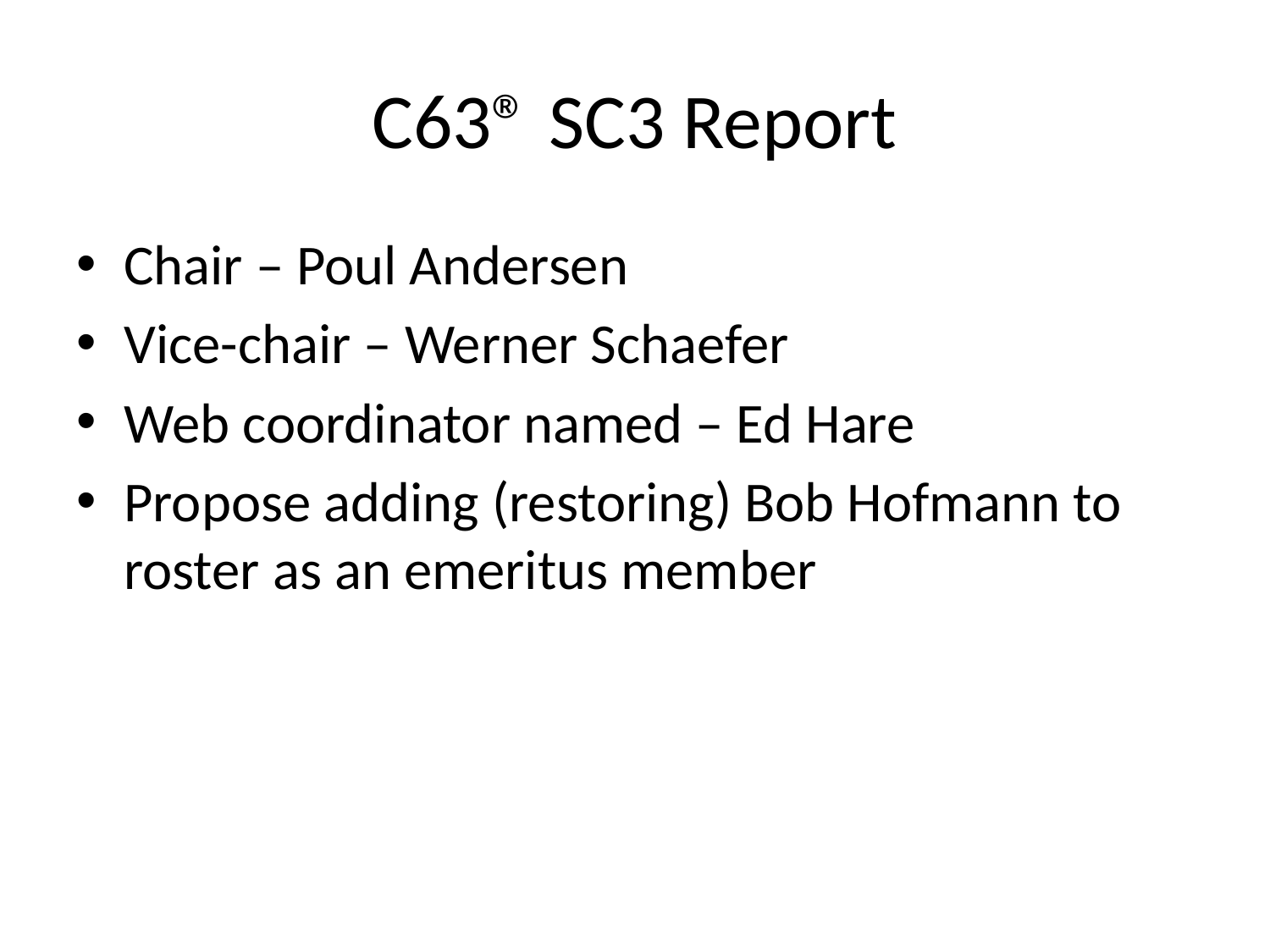

# C63® SC3 Report
Chair – Poul Andersen
Vice-chair – Werner Schaefer
Web coordinator named – Ed Hare
Propose adding (restoring) Bob Hofmann to roster as an emeritus member